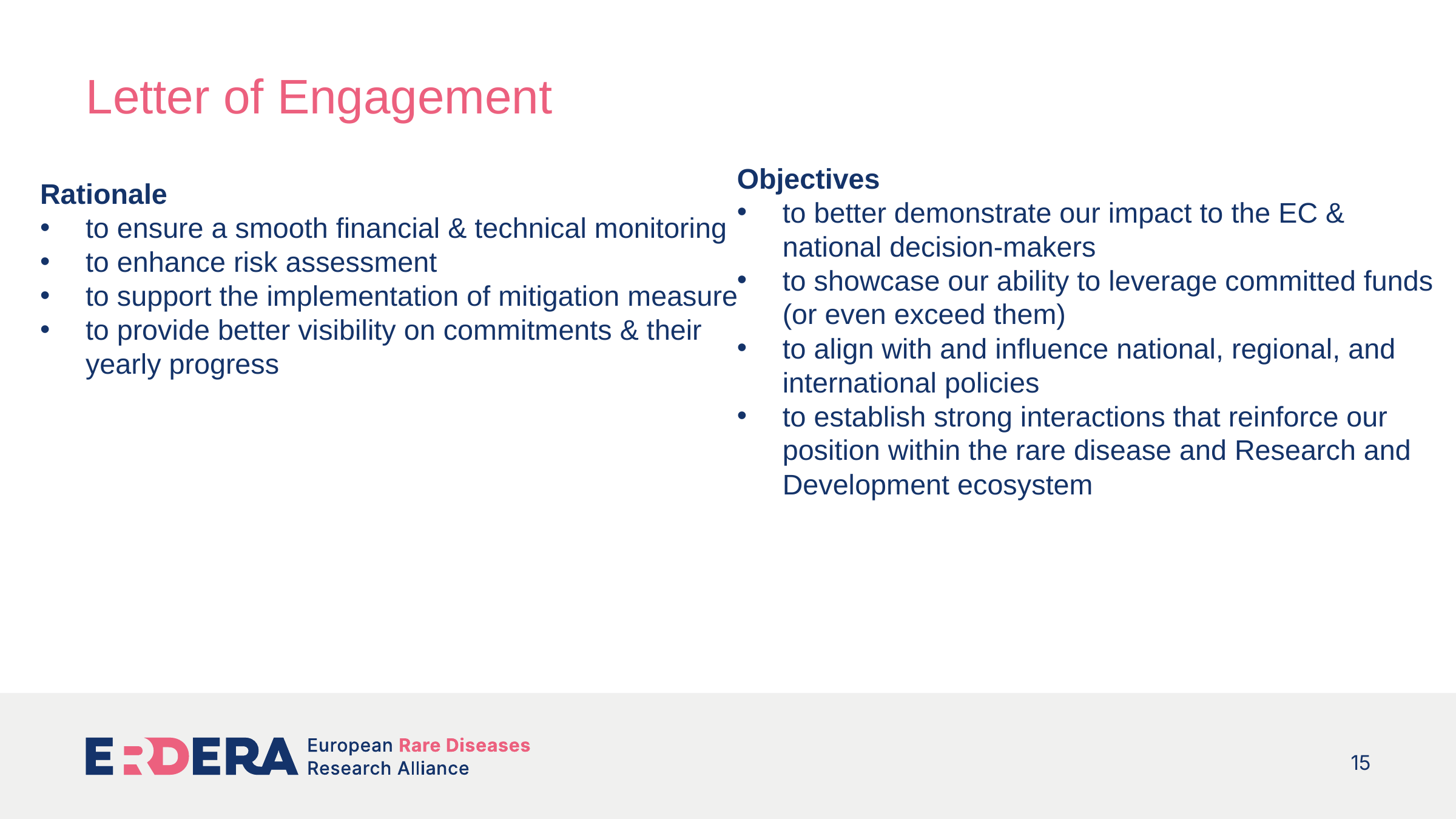

# Letter of Engagement
Objectives
to better demonstrate our impact to the EC & national decision-makers
to showcase our ability to leverage committed funds (or even exceed them)
to align with and influence national, regional, and international policies
to establish strong interactions that reinforce our position within the rare disease and Research and Development ecosystem
Rationale
to ensure a smooth financial & technical monitoring
to enhance risk assessment
to support the implementation of mitigation measure
to provide better visibility on commitments & their yearly progress
15